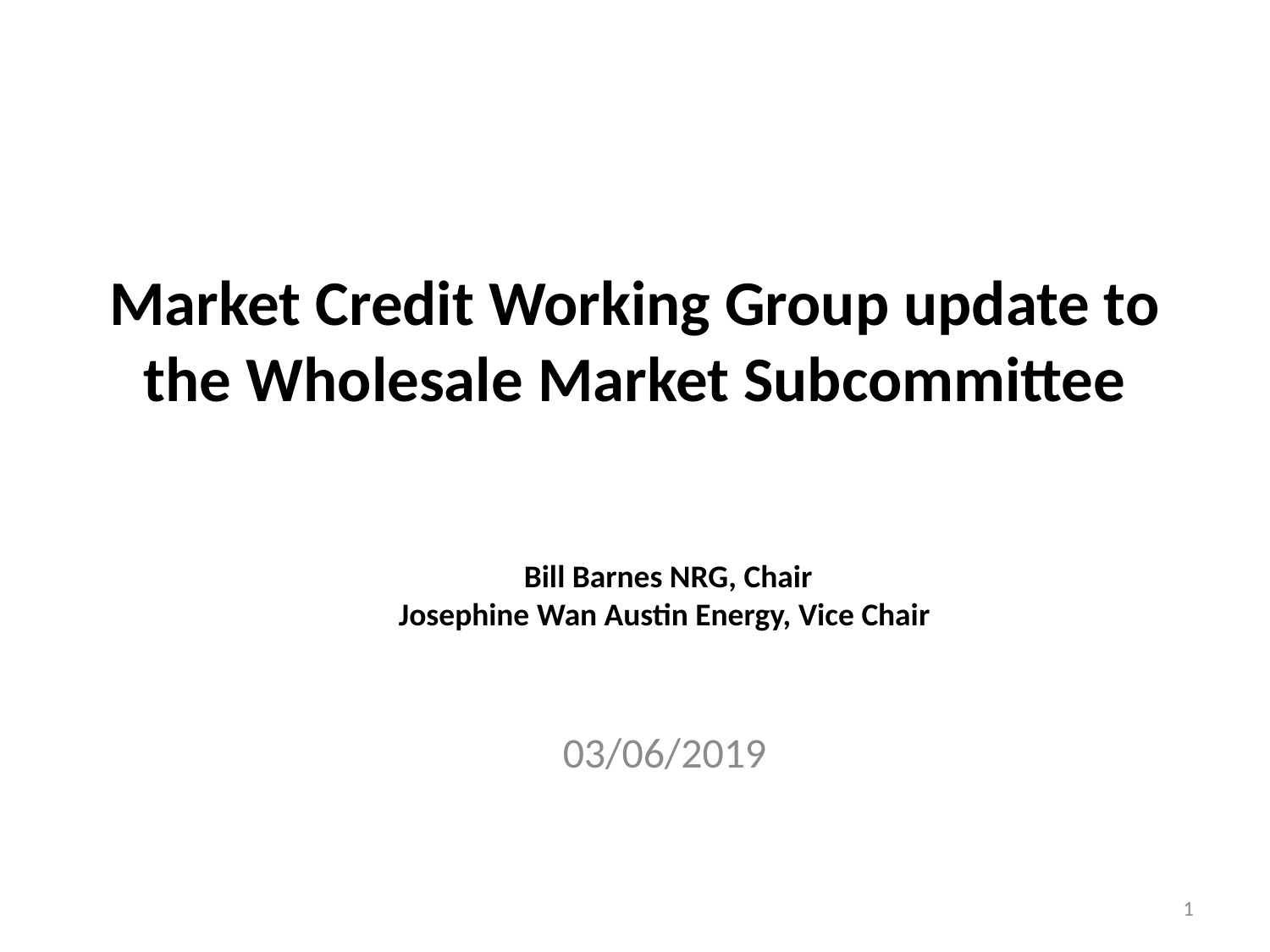

# Market Credit Working Group update to the Wholesale Market Subcommittee
 Bill Barnes NRG, Chair
Josephine Wan Austin Energy, Vice Chair
03/06/2019
1